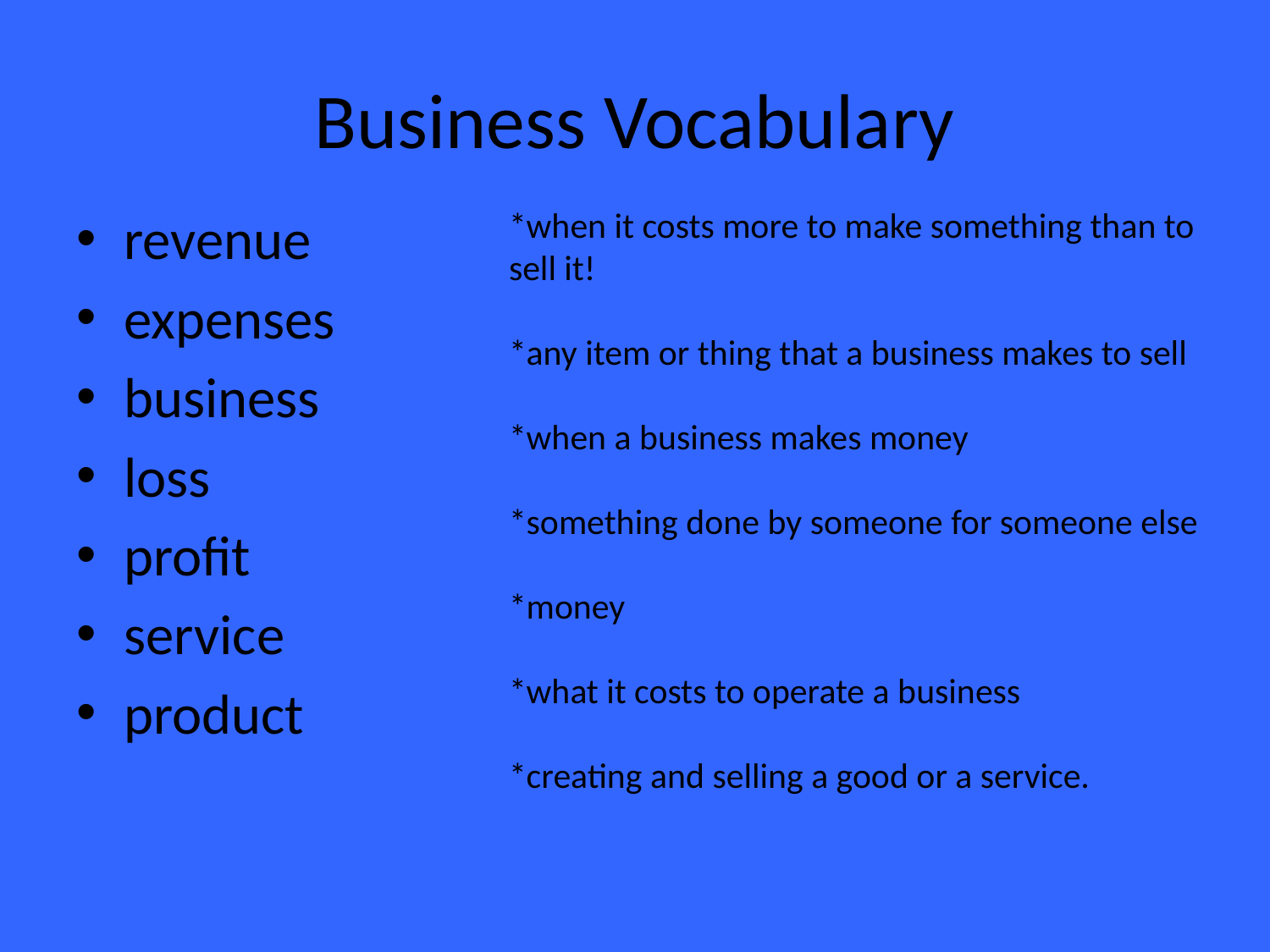

# Business Vocabulary
revenue
expenses
business
loss
profit
service
product

*when it costs more to make something than to sell it!

*any item or thing that a business makes to sell

*when a business makes money

*something done by someone for someone else

*money

*what it costs to operate a business

*creating and selling a good or a service.